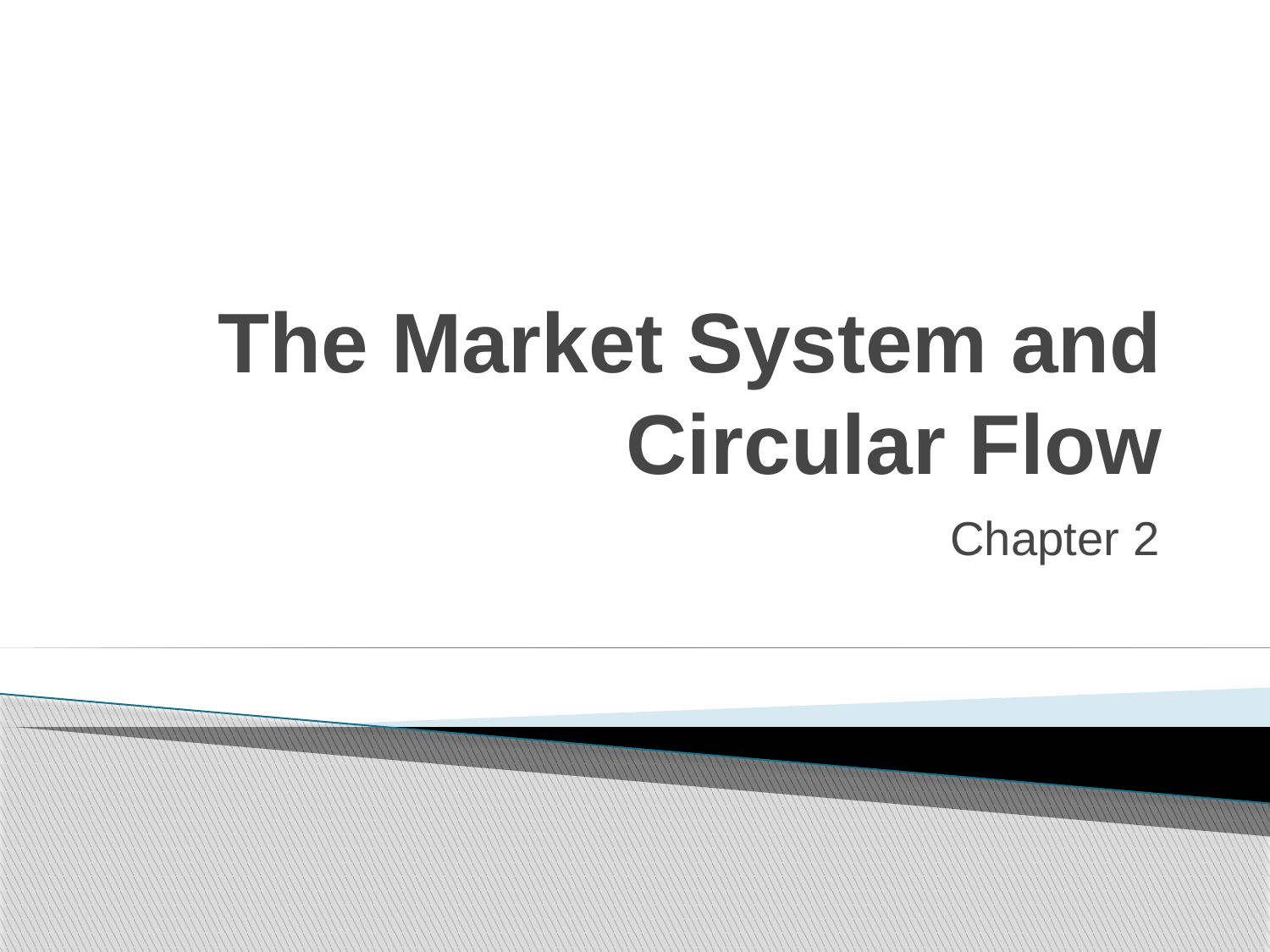

# The Market System and Circular Flow
Chapter 2